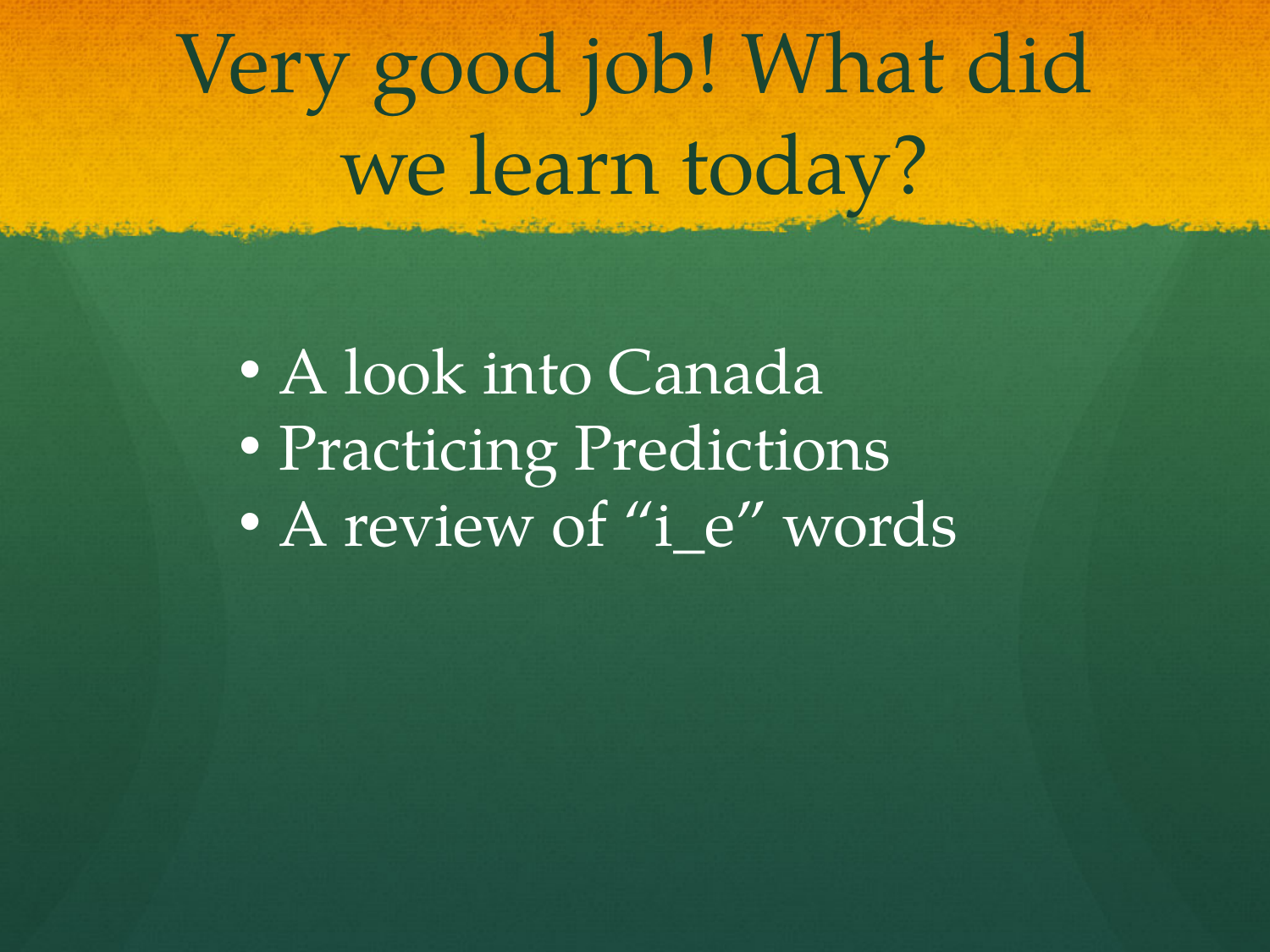

# Very good job! What did we learn today?
A look into Canada
Practicing Predictions
A review of “i_e” words